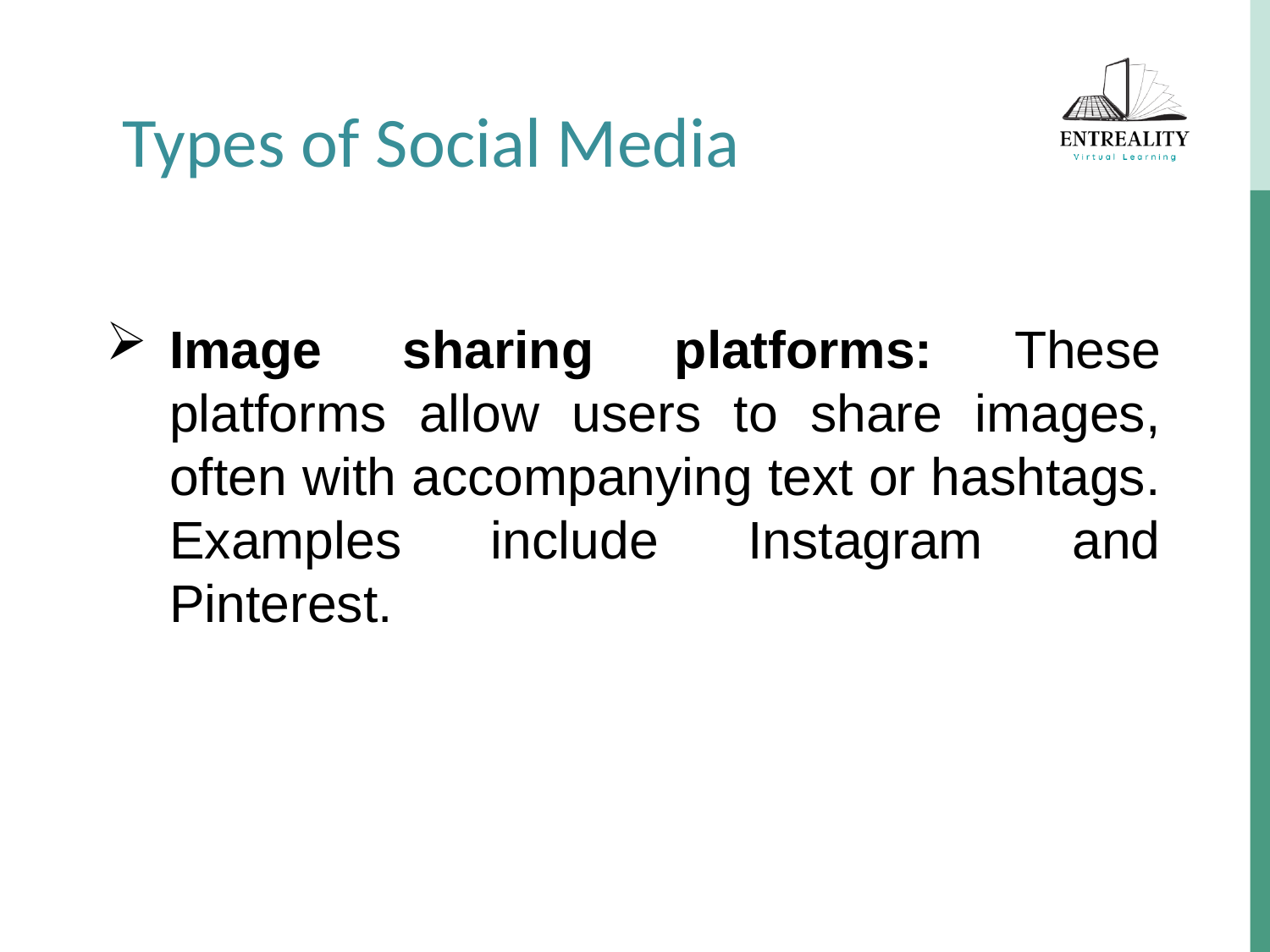

Types of Social Media
Image sharing platforms: These platforms allow users to share images, often with accompanying text or hashtags. Examples include Instagram and Pinterest.